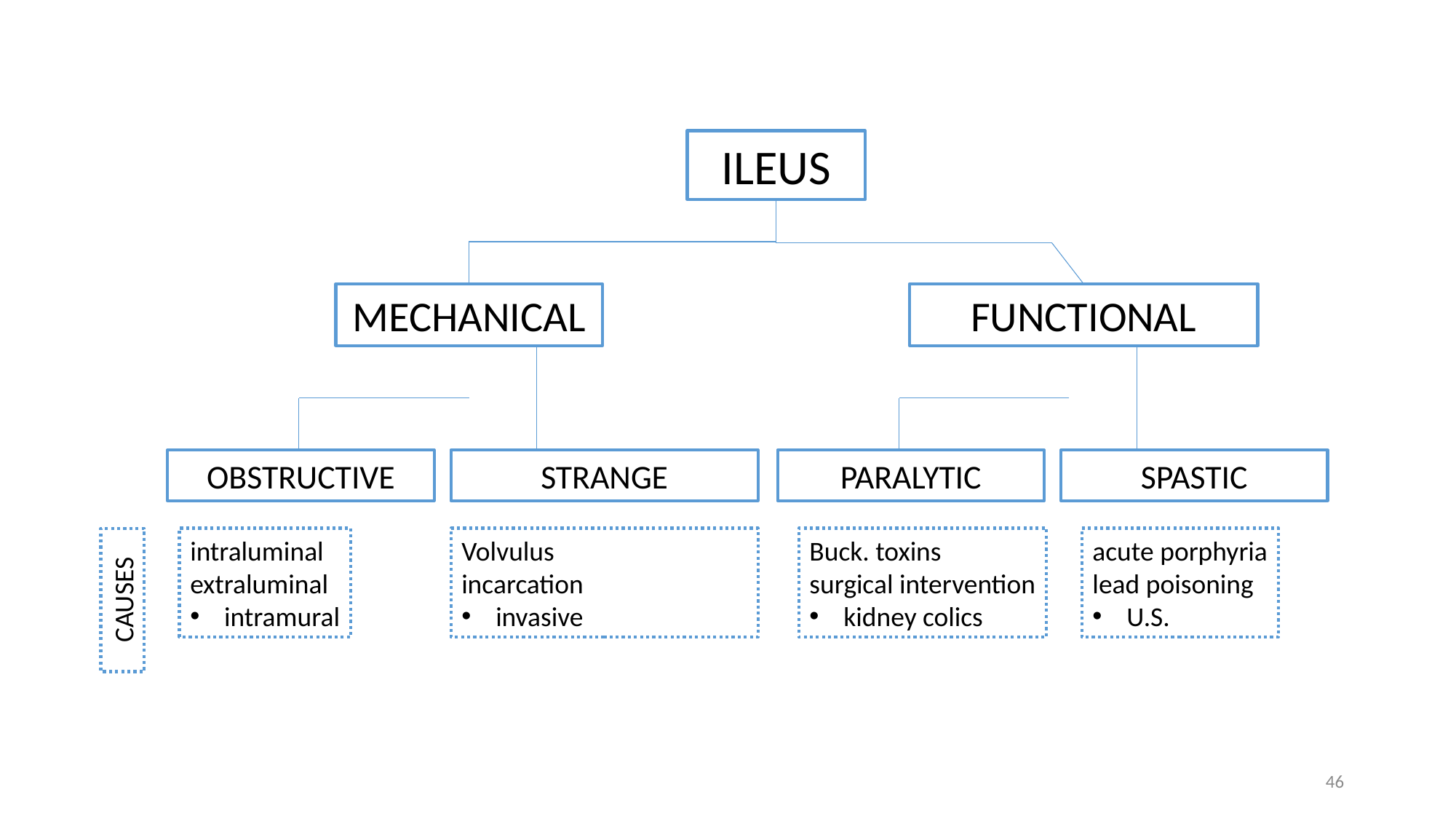

ILEUS
MECHANICAL
FUNCTIONAL
OBSTRUCTIVE
STRANGE
PARALYTIC
SPASTIC
intraluminal
extraluminal
intramural
Volvulus
incarcation
invasive
Buck. toxins
surgical intervention
kidney colics
acute porphyria
lead poisoning
U.S.
CAUSES
46